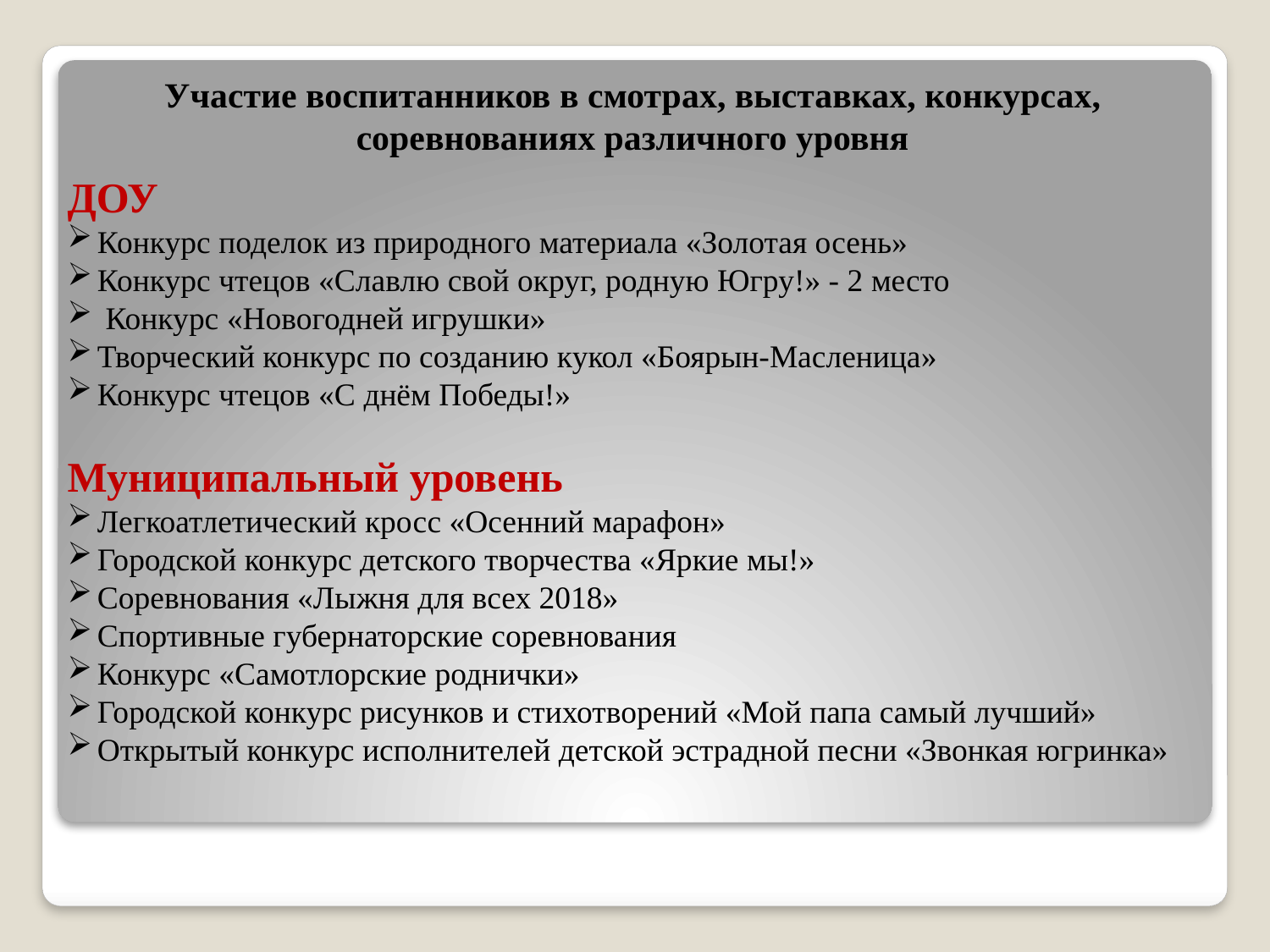

Участие воспитанников в смотрах, выставках, конкурсах, соревнованиях различного уровня
ДОУ
Конкурс поделок из природного материала «Золотая осень»
Конкурс чтецов «Славлю свой округ, родную Югру!» - 2 место
 Конкурс «Новогодней игрушки»
Творческий конкурс по созданию кукол «Боярын-Масленица»
Конкурс чтецов «С днём Победы!»

Муниципальный уровень
Легкоатлетический кросс «Осенний марафон»
Городской конкурс детского творчества «Яркие мы!»
Соревнования «Лыжня для всех 2018»
Спортивные губернаторские соревнования
Конкурс «Самотлорские роднички»
Городской конкурс рисунков и стихотворений «Мой папа самый лучший»
Открытый конкурс исполнителей детской эстрадной песни «Звонкая югринка»